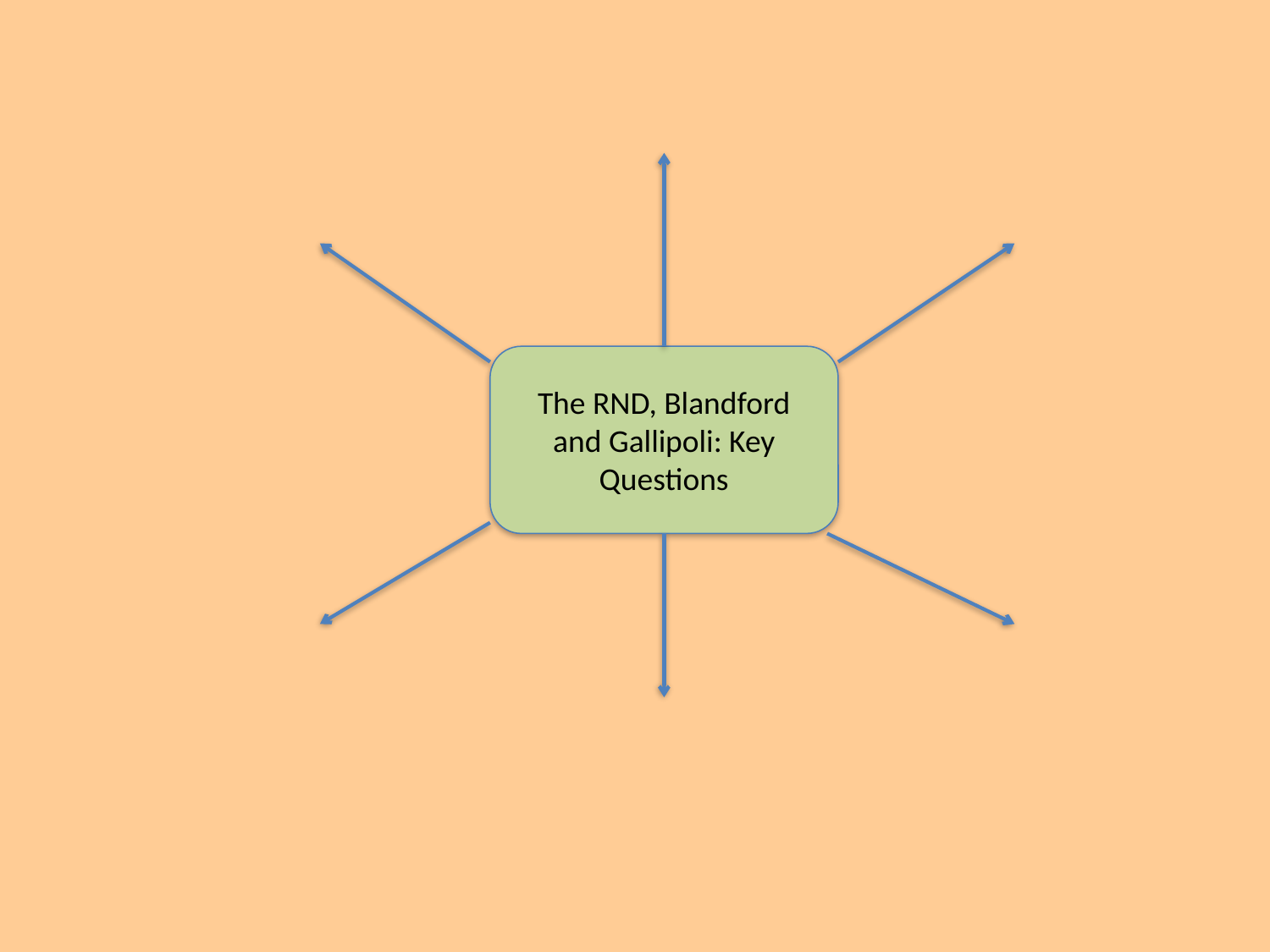

#
The RND, Blandford and Gallipoli: Key Questions